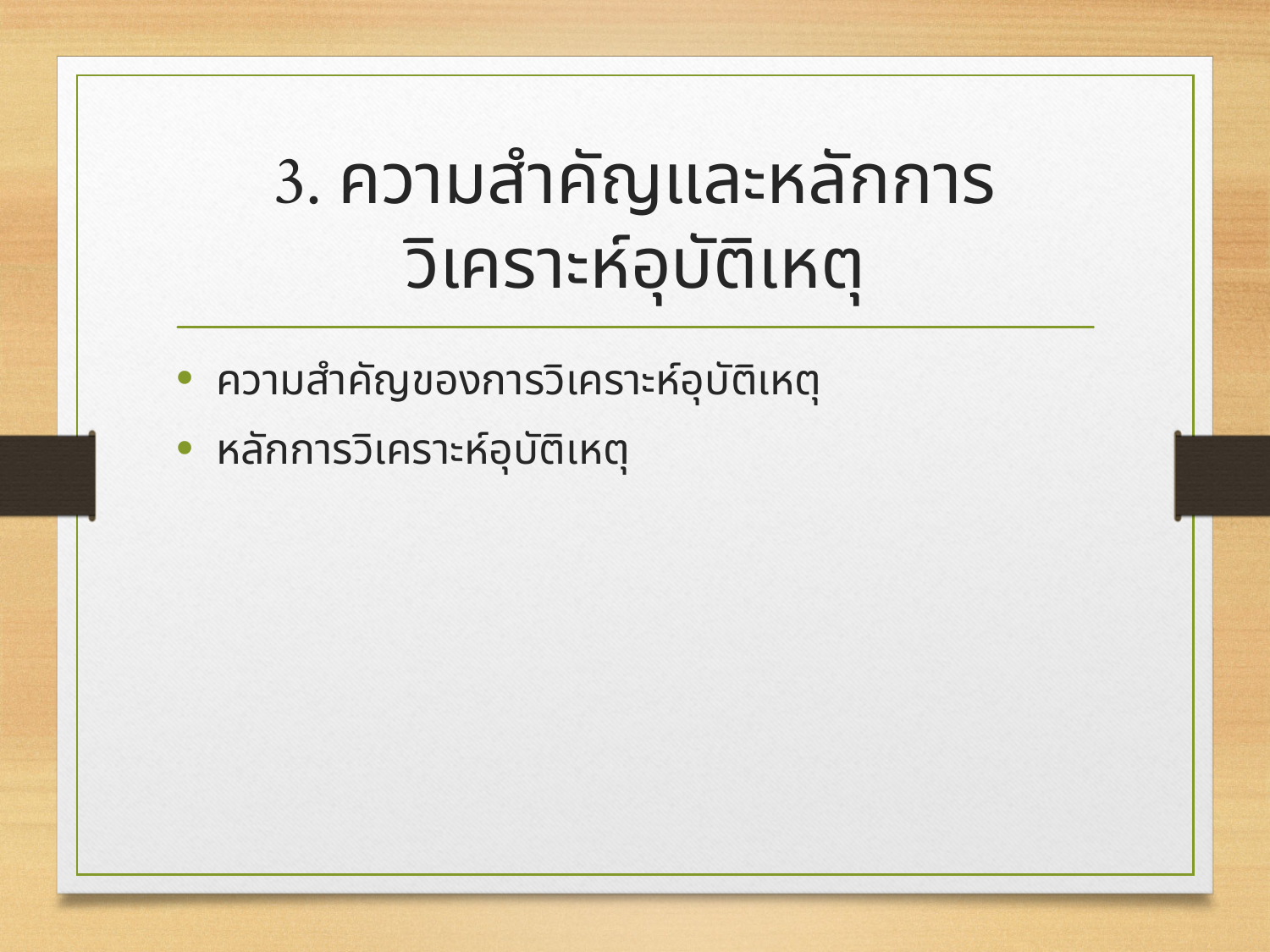

# 3. ความสำคัญและหลักการวิเคราะห์อุบัติเหตุ
ความสำคัญของการวิเคราะห์อุบัติเหตุ
หลักการวิเคราะห์อุบัติเหตุ